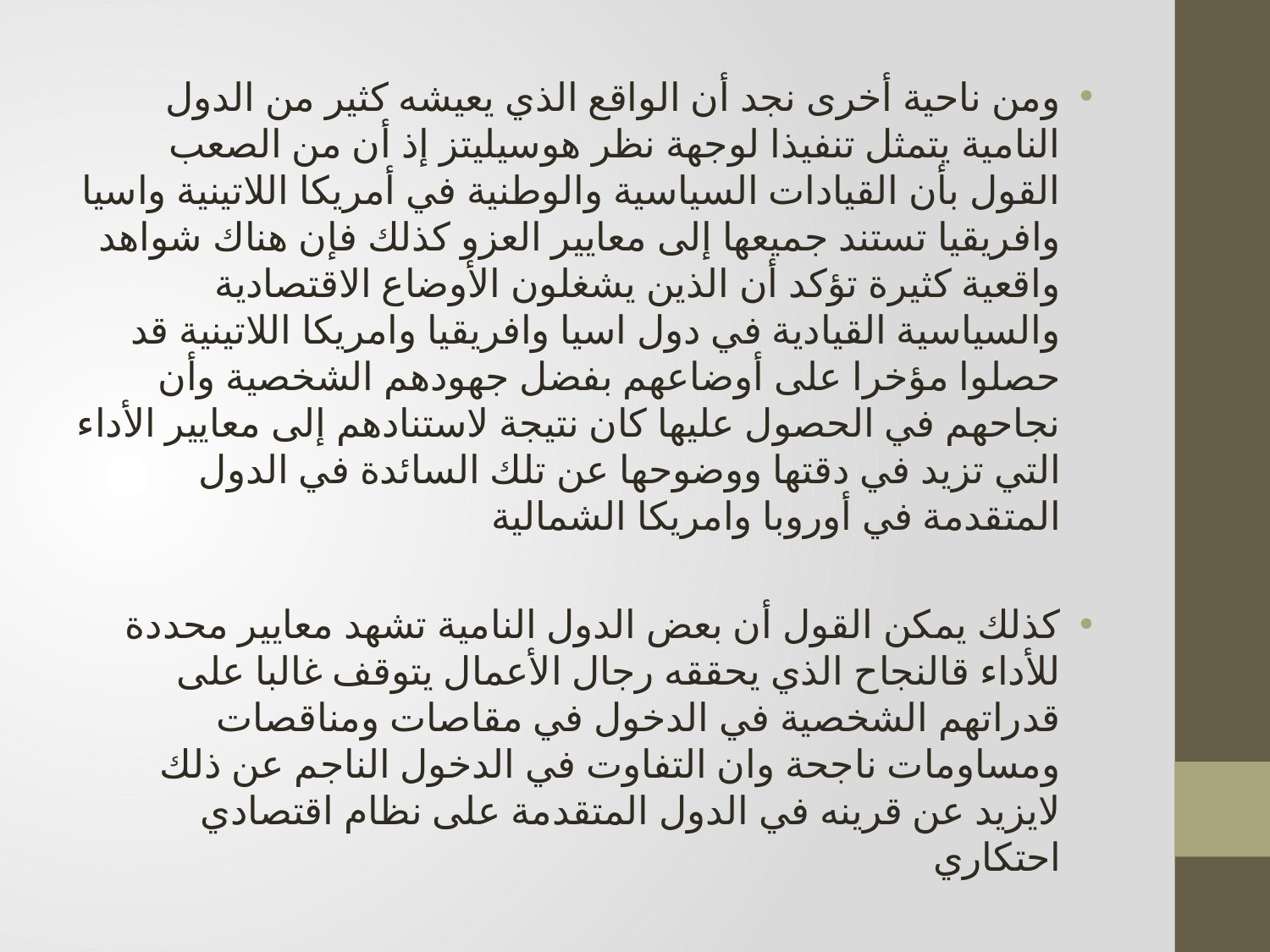

ومن ناحية أخرى نجد أن الواقع الذي يعيشه كثير من الدول النامية يتمثل تنفيذا لوجهة نظر هوسيليتز إذ أن من الصعب القول بأن القيادات السياسية والوطنية في أمريكا اللاتينية واسيا وافريقيا تستند جميعها إلى معايير العزو كذلك فإن هناك شواهد واقعية كثيرة تؤكد أن الذين يشغلون الأوضاع الاقتصادية والسياسية القيادية في دول اسيا وافريقيا وامريكا اللاتينية قد حصلوا مؤخرا على أوضاعهم بفضل جهودهم الشخصية وأن نجاحهم في الحصول عليها كان نتيجة لاستنادهم إلى معايير الأداء التي تزيد في دقتها ووضوحها عن تلك السائدة في الدول المتقدمة في أوروبا وامريكا الشمالية

كذلك يمكن القول أن بعض الدول النامية تشهد معايير محددة للأداء قالنجاح الذي يحققه رجال الأعمال يتوقف غالبا على قدراتهم الشخصية في الدخول في مقاصات ومناقصات ومساومات ناجحة وان التفاوت في الدخول الناجم عن ذلك لايزيد عن قرينه في الدول المتقدمة على نظام اقتصادي احتكاري